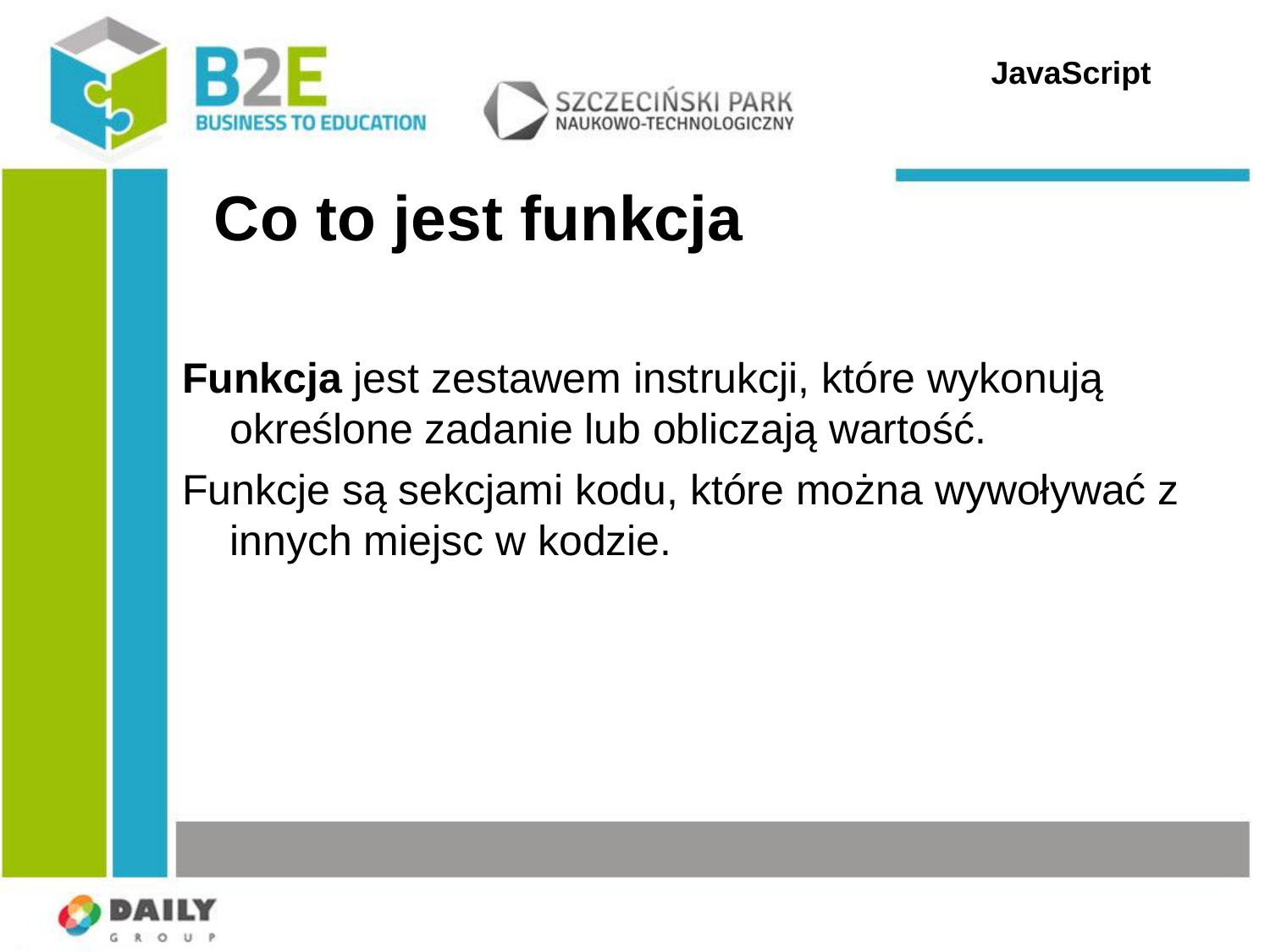

JavaScript
# Co to jest funkcja

Funkcja jest zestawem instrukcji, które wykonują określone zadanie lub obliczają wartość.
Funkcje są sekcjami kodu, które można wywoływać z innych miejsc w kodzie.